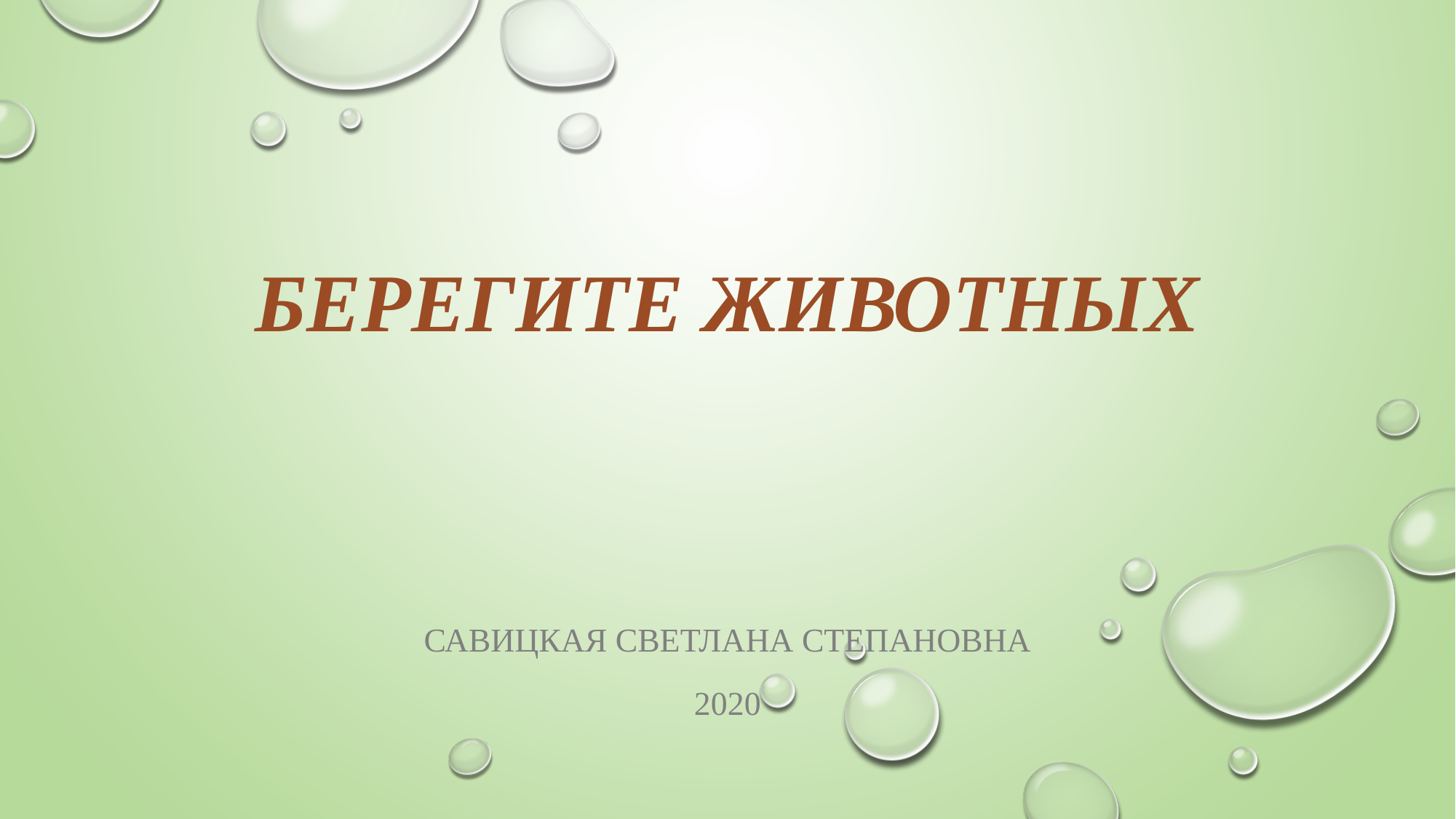

# Берегите животных
Савицкая Светлана Степановна
2020